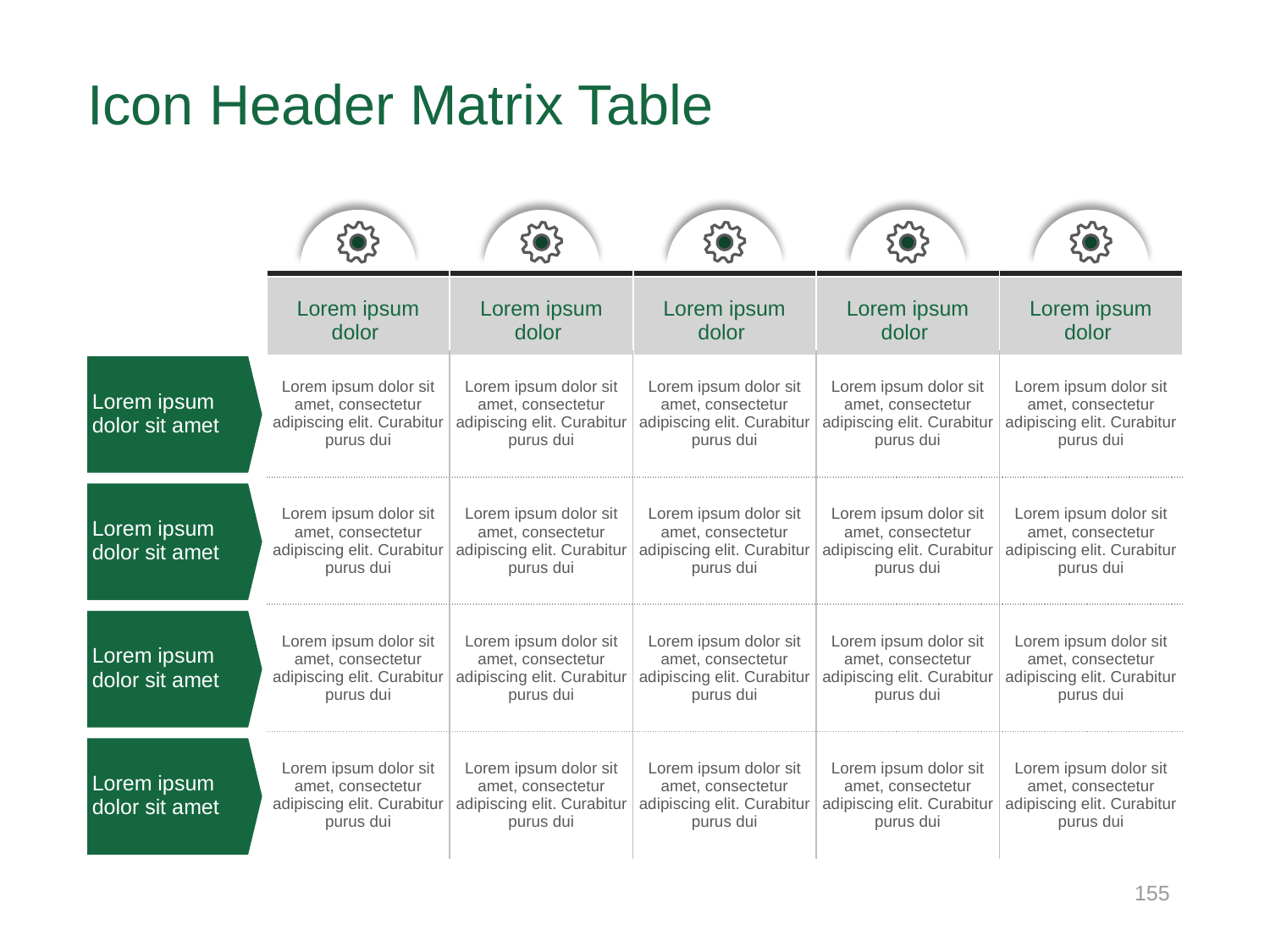

# Icon Header Matrix Table

|  | Lorem ipsum dolor | Lorem ipsum dolor | Lorem ipsum dolor | Lorem ipsum dolor | Lorem ipsum dolor |
| --- | --- | --- | --- | --- | --- |
| Lorem ipsum dolor sit amet | Lorem ipsum dolor sit amet, consectetur adipiscing elit. Curabitur purus dui | Lorem ipsum dolor sit amet, consectetur adipiscing elit. Curabitur purus dui | Lorem ipsum dolor sit amet, consectetur adipiscing elit. Curabitur purus dui | Lorem ipsum dolor sit amet, consectetur adipiscing elit. Curabitur purus dui | Lorem ipsum dolor sit amet, consectetur adipiscing elit. Curabitur purus dui |
| Lorem ipsum dolor sit amet | Lorem ipsum dolor sit amet, consectetur adipiscing elit. Curabitur purus dui | Lorem ipsum dolor sit amet, consectetur adipiscing elit. Curabitur purus dui | Lorem ipsum dolor sit amet, consectetur adipiscing elit. Curabitur purus dui | Lorem ipsum dolor sit amet, consectetur adipiscing elit. Curabitur purus dui | Lorem ipsum dolor sit amet, consectetur adipiscing elit. Curabitur purus dui |
| Lorem ipsum dolor sit amet | Lorem ipsum dolor sit amet, consectetur adipiscing elit. Curabitur purus dui | Lorem ipsum dolor sit amet, consectetur adipiscing elit. Curabitur purus dui | Lorem ipsum dolor sit amet, consectetur adipiscing elit. Curabitur purus dui | Lorem ipsum dolor sit amet, consectetur adipiscing elit. Curabitur purus dui | Lorem ipsum dolor sit amet, consectetur adipiscing elit. Curabitur purus dui |
| Lorem ipsum dolor sit amet | Lorem ipsum dolor sit amet, consectetur adipiscing elit. Curabitur purus dui | Lorem ipsum dolor sit amet, consectetur adipiscing elit. Curabitur purus dui | Lorem ipsum dolor sit amet, consectetur adipiscing elit. Curabitur purus dui | Lorem ipsum dolor sit amet, consectetur adipiscing elit. Curabitur purus dui | Lorem ipsum dolor sit amet, consectetur adipiscing elit. Curabitur purus dui |

155